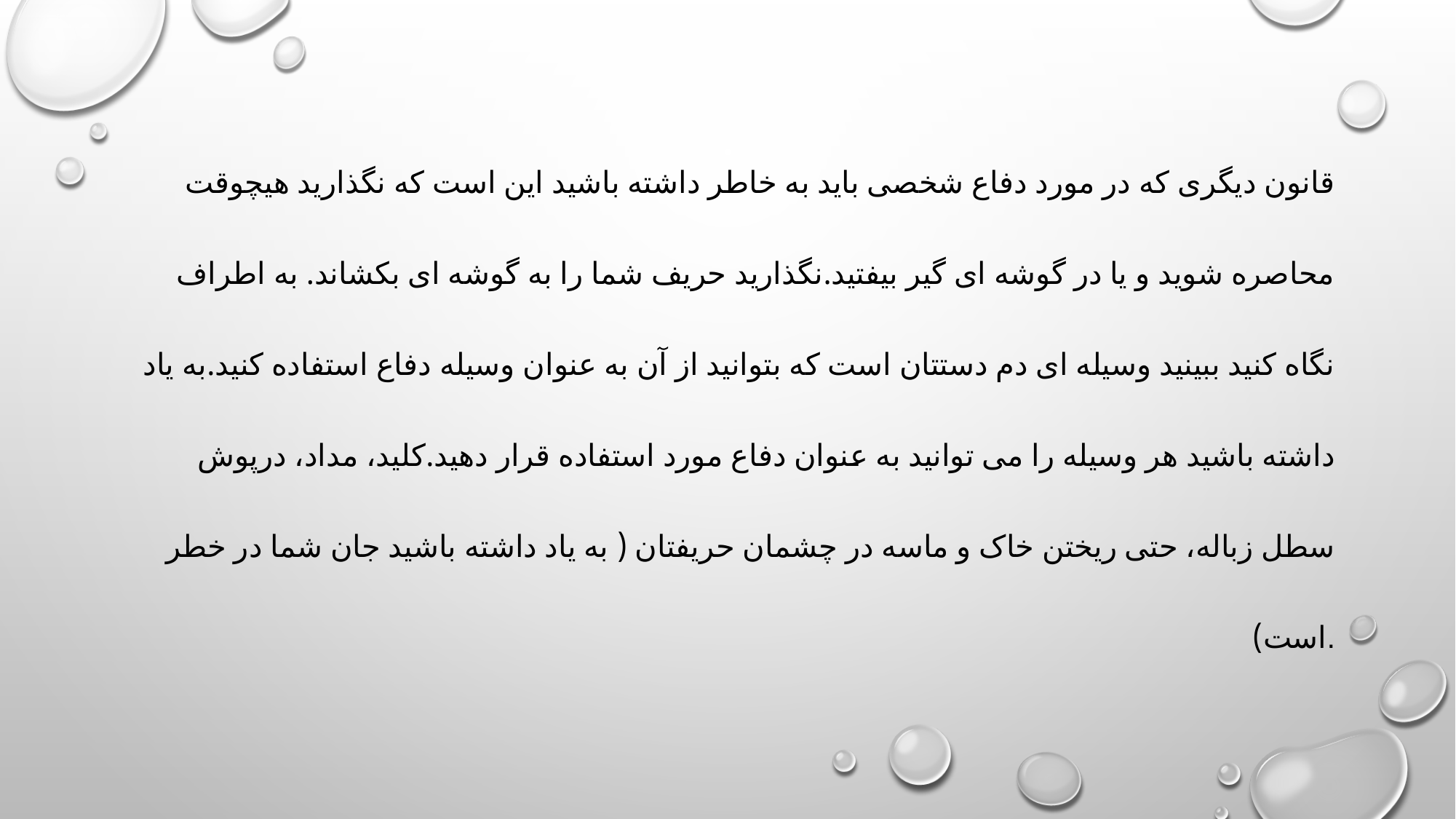

قانون دیگری که در مورد دفاع شخصی باید به خاطر داشته باشید این است که نگذارید هیچوقت محاصره شوید و یا در گوشه ای گیر بیفتید.نگذارید حریف شما را به گوشه ای بکشاند. به اطراف نگاه کنید ببینید وسیله ای دم دستتان است که بتوانید از آن به عنوان وسیله دفاع استفاده کنید.به یاد داشته باشید هر وسیله را می توانید به عنوان دفاع مورد استفاده قرار دهید.کلید، مداد، درپوش سطل زباله، حتی ریختن خاک و ماسه در چشمان حریفتان ( به یاد داشته باشید جان شما در خطر است).